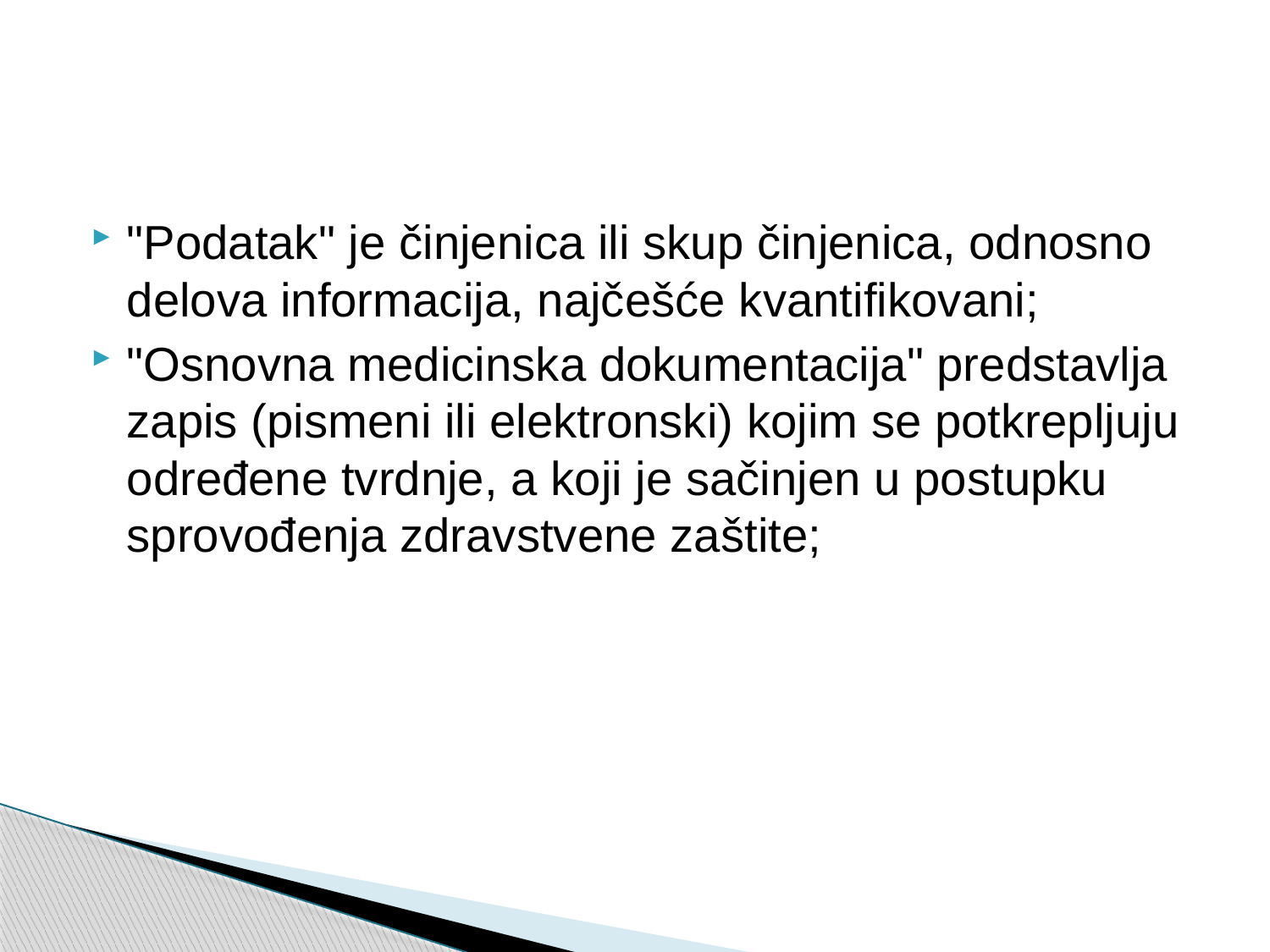

#
"Podatak" je činjenica ili skup činjenica, odnosno delova informacija, najčešće kvantifikovani;
"Osnovna medicinska dokumentacija" predstavlja zapis (pismeni ili elektronski) kojim se potkrepljuju određene tvrdnje, a koji je sačinjen u postupku sprovođenja zdravstvene zaštite;